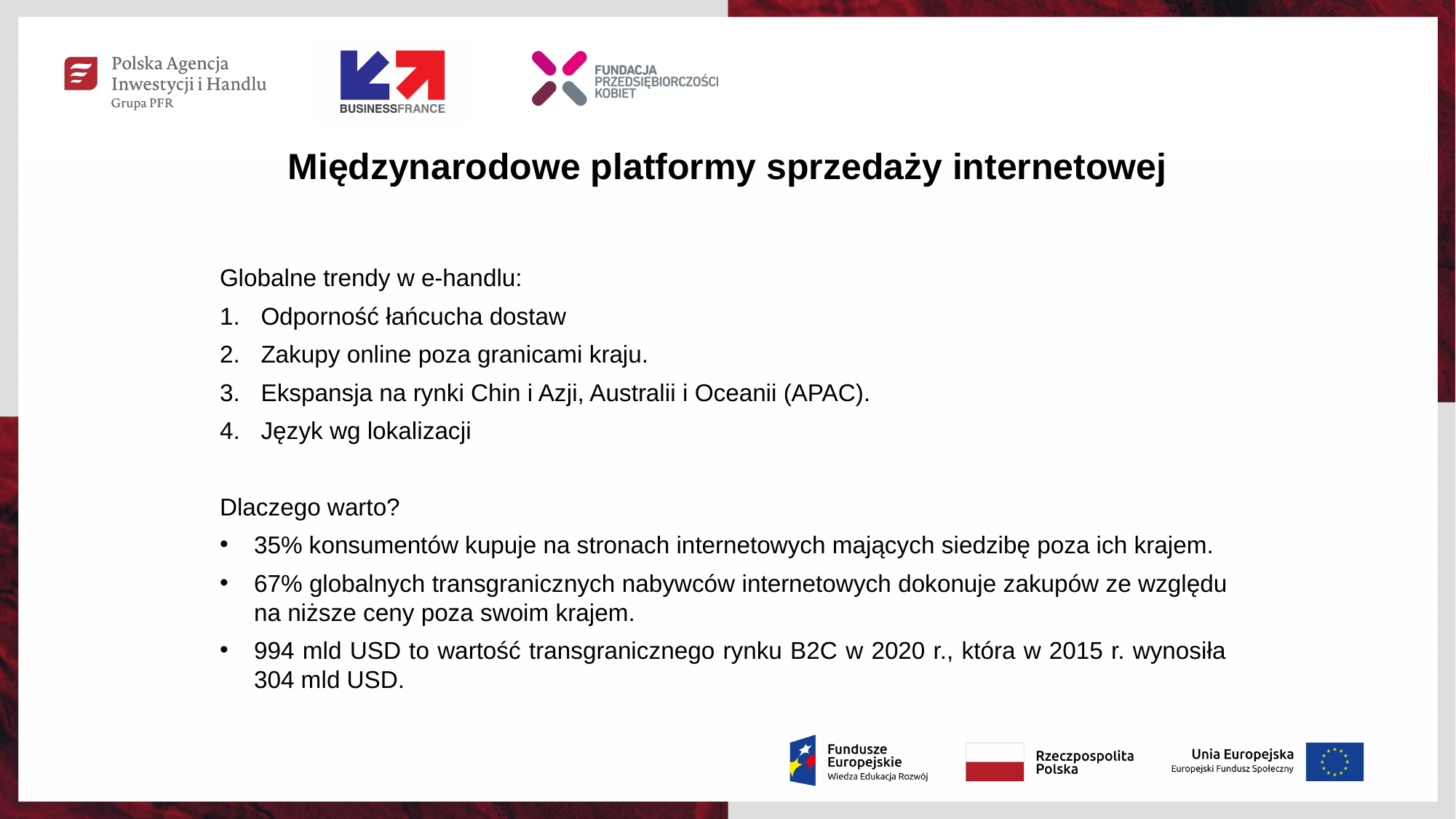

Międzynarodowe platformy sprzedaży internetowej
Globalne trendy w e-handlu:
Odporność łańcucha dostaw
Zakupy online poza granicami kraju.
Ekspansja na rynki Chin i Azji, Australii i Oceanii (APAC).
Język wg lokalizacji

Dlaczego warto?
35% konsumentów kupuje na stronach internetowych mających siedzibę poza ich krajem.
67% globalnych transgranicznych nabywców internetowych dokonuje zakupów ze względu
na niższe ceny poza swoim krajem.
994 mld USD to wartość transgranicznego rynku B2C w 2020 r., która w 2015 r. wynosiła
304 mld USD.